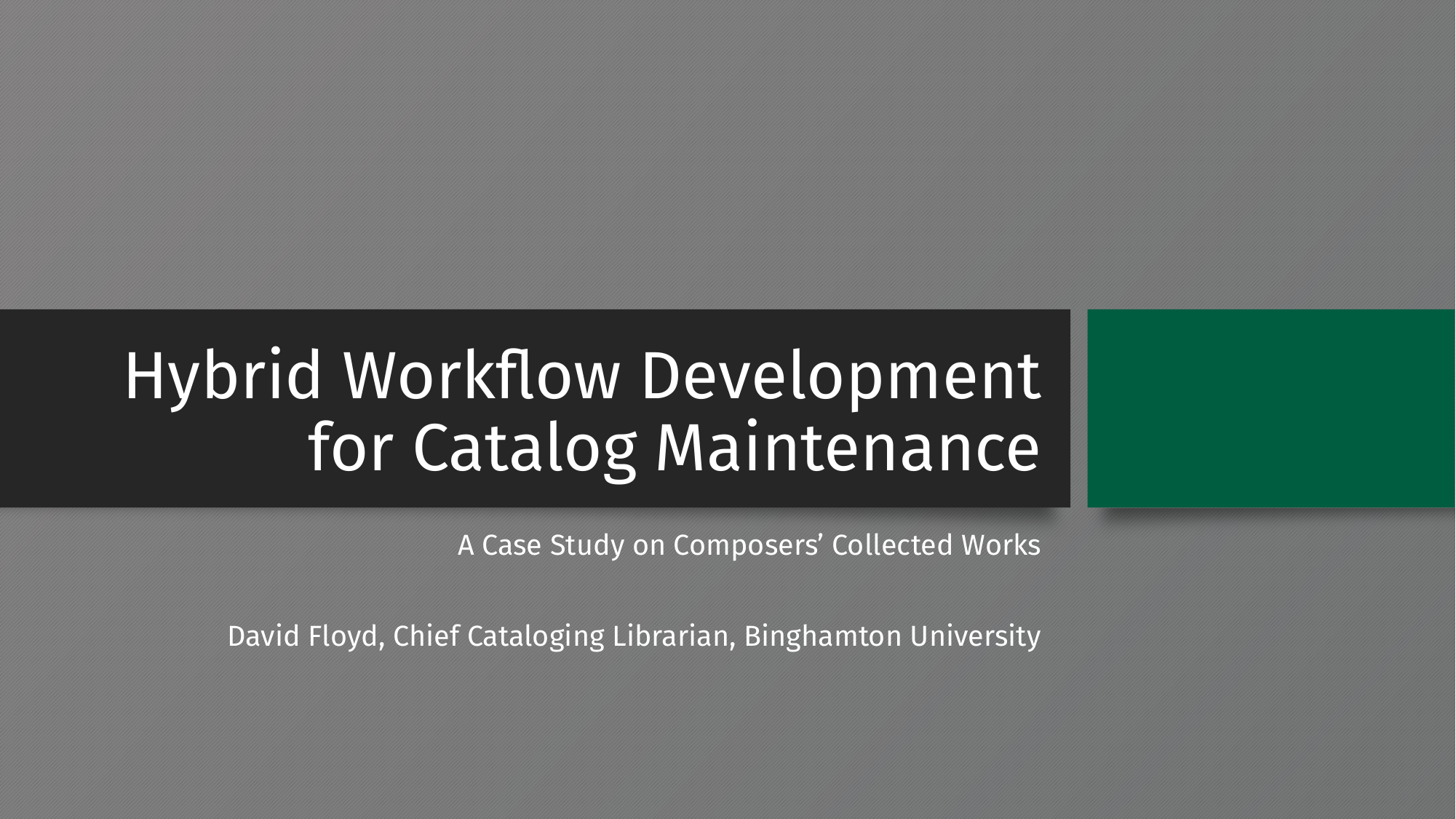

# Hybrid Workflow Development for Catalog Maintenance
A Case Study on Composers’ Collected Works

David Floyd, Chief Cataloging Librarian, Binghamton University